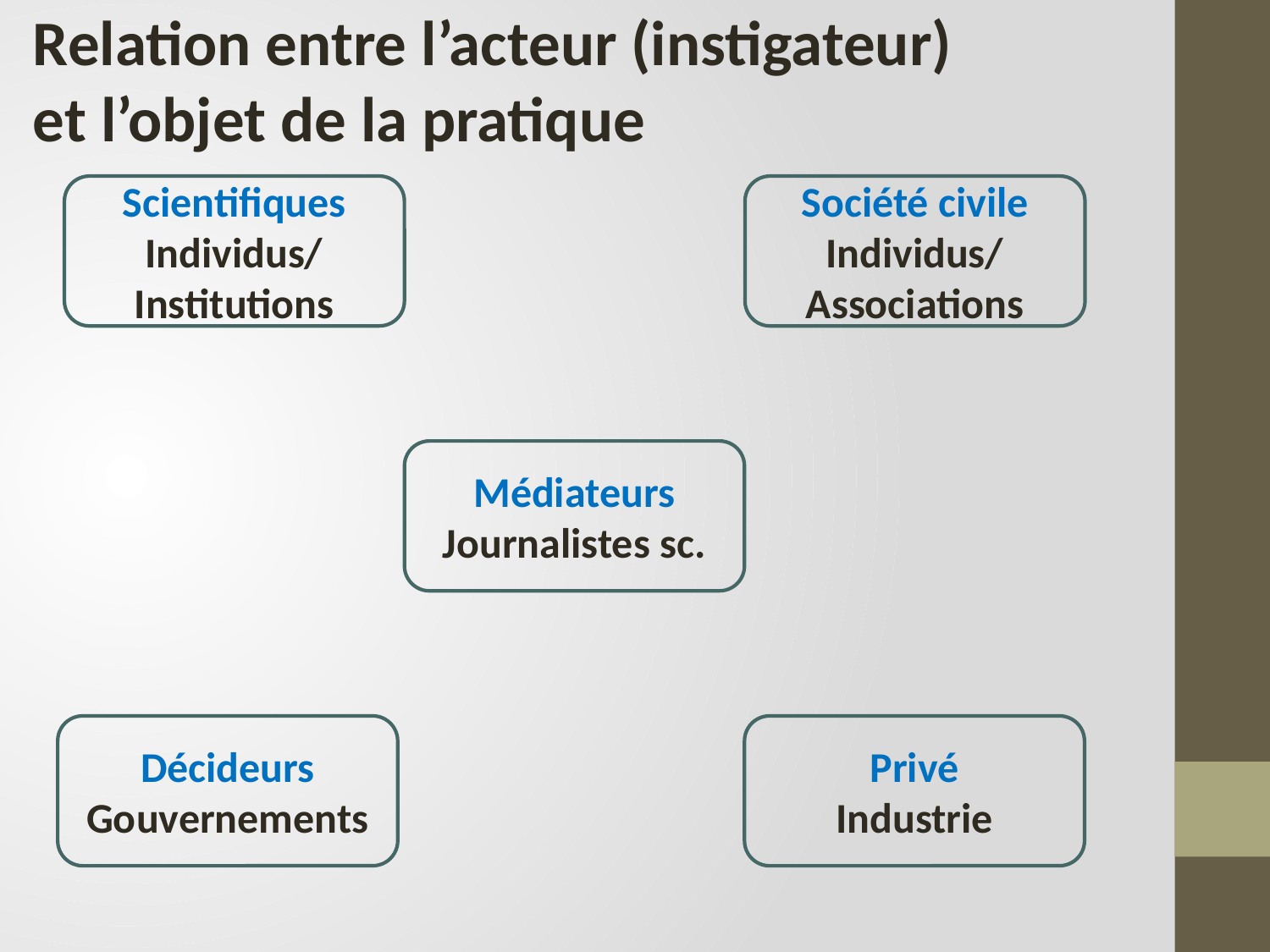

Relation entre l’acteur (instigateur)
et l’objet de la pratique
Scientifiques
Individus/
Institutions
Société civile
Individus/
Associations
Médiateurs
Journalistes sc.
Décideurs
Gouvernements
Privé
Industrie